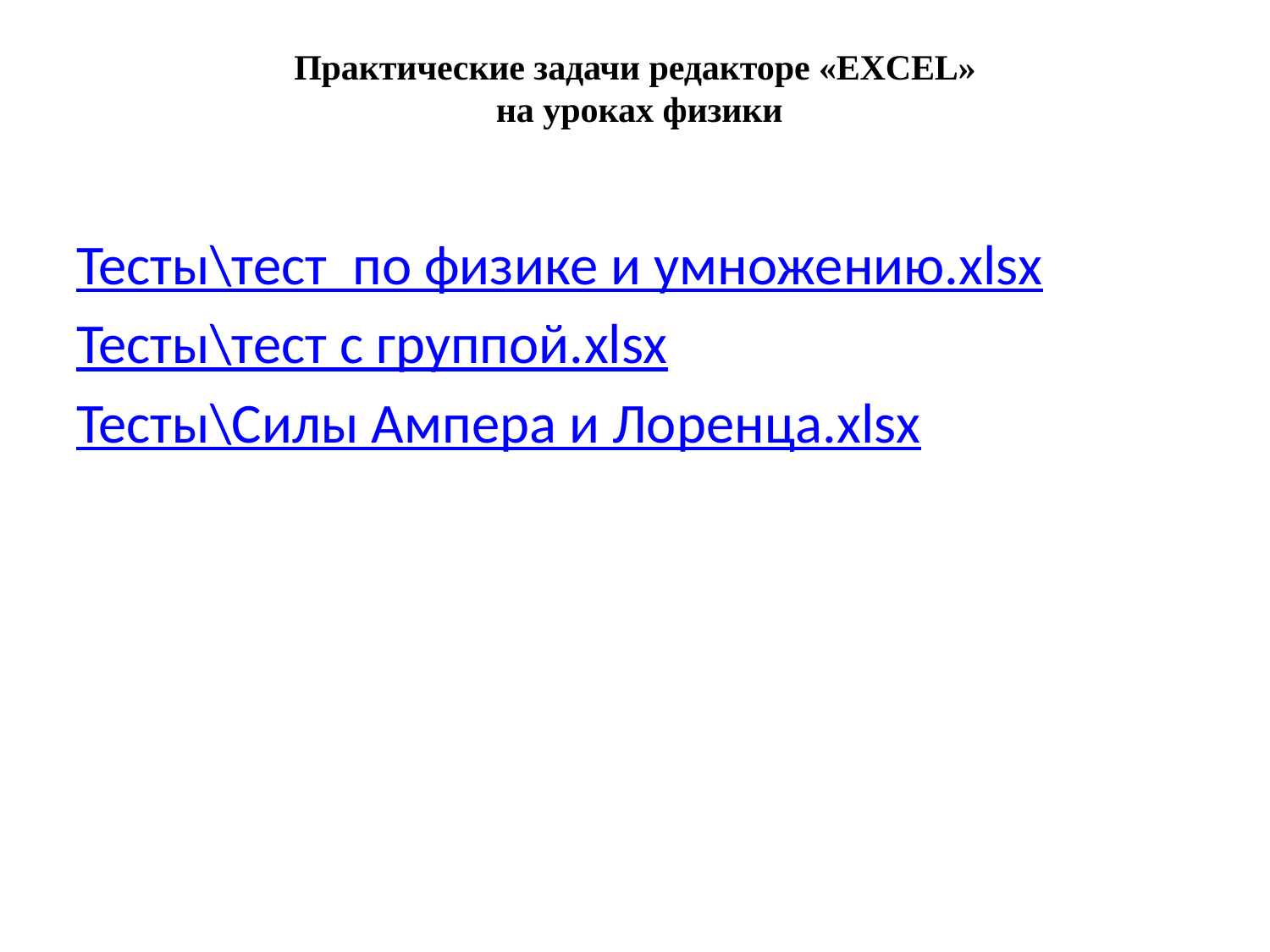

# Практические задачи редакторе «EXCEL» на уроках физики
Тесты\тест  по физике и умножению.xlsx
Тесты\тест с группой.xlsx
Тесты\Силы Ампера и Лоренца.xlsx